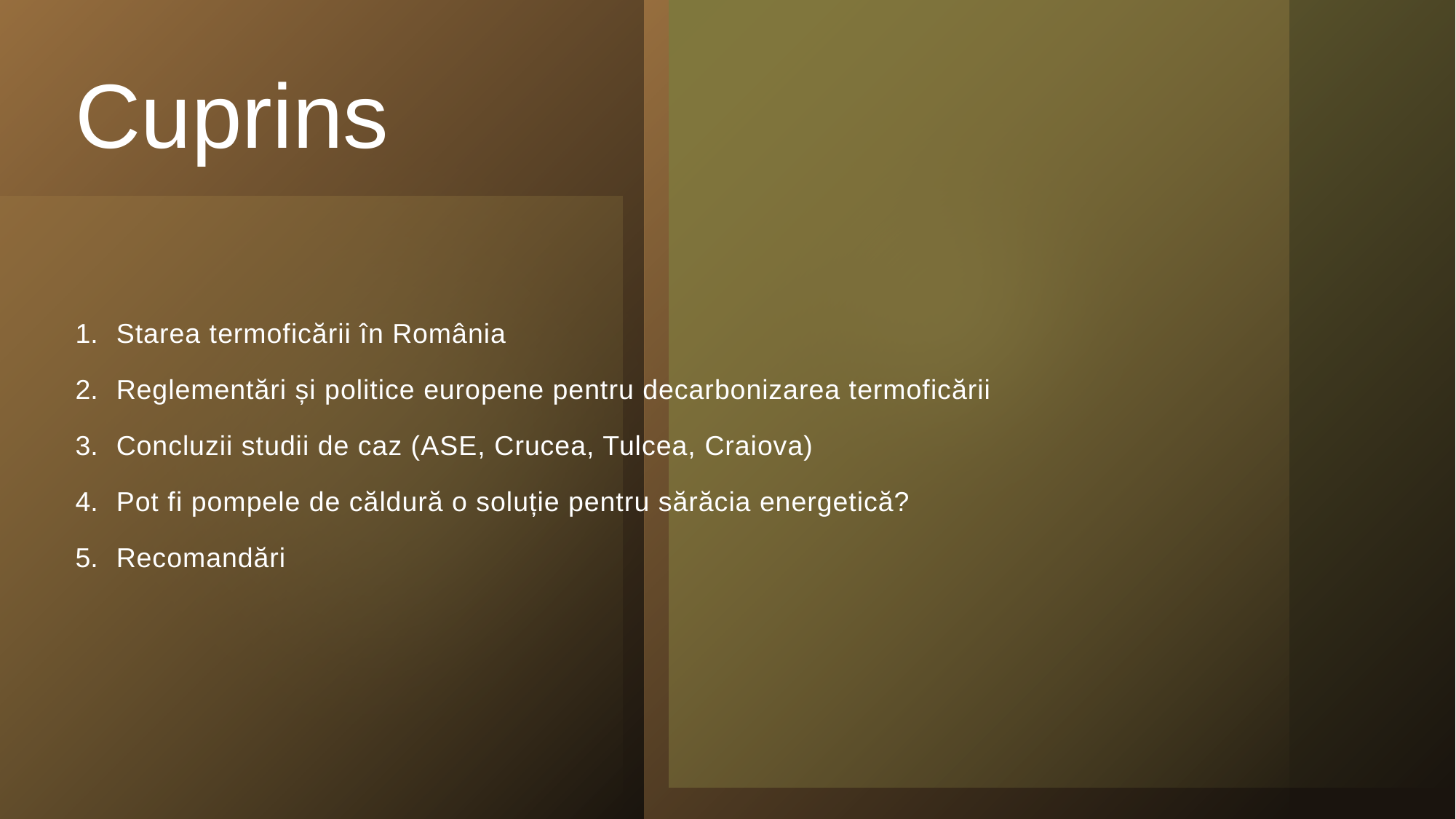

# Cuprins
Starea termoficării în România
Reglementări și politice europene pentru decarbonizarea termoficării
Concluzii studii de caz (ASE, Crucea, Tulcea, Craiova)
Pot fi pompele de căldură o soluție pentru sărăcia energetică?
Recomandări